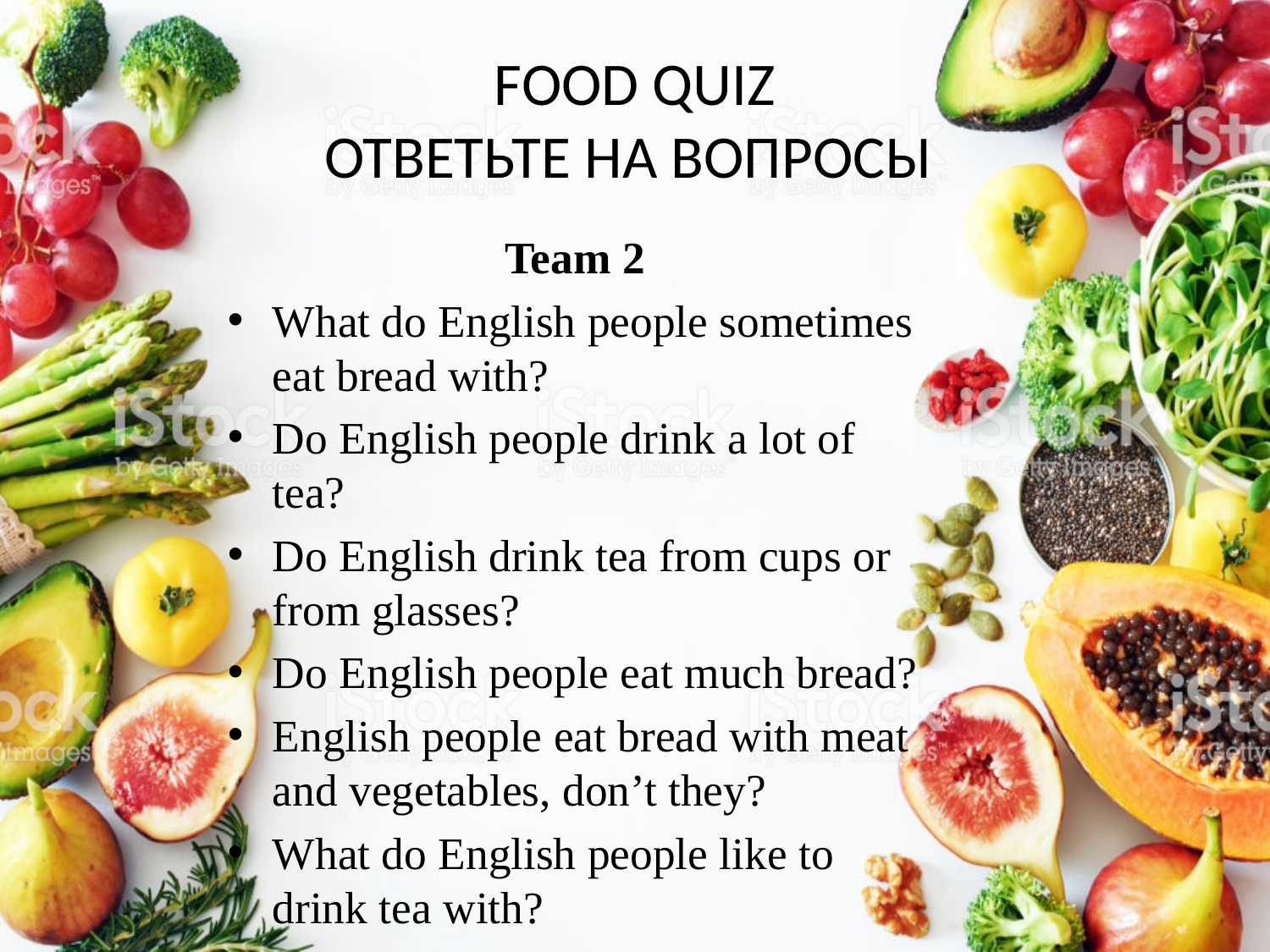

# FOOD QUIZ ОТВЕТЬТЕ НА ВОПРОСЫ
Team 2
What do English people sometimes eat bread with?
Do English people drink a lot of tea?
Do English drink tea from cups or from glasses?
Do English people eat much bread?
English people eat bread with meat and vegetables, don’t they?
What do English people like to drink tea with?